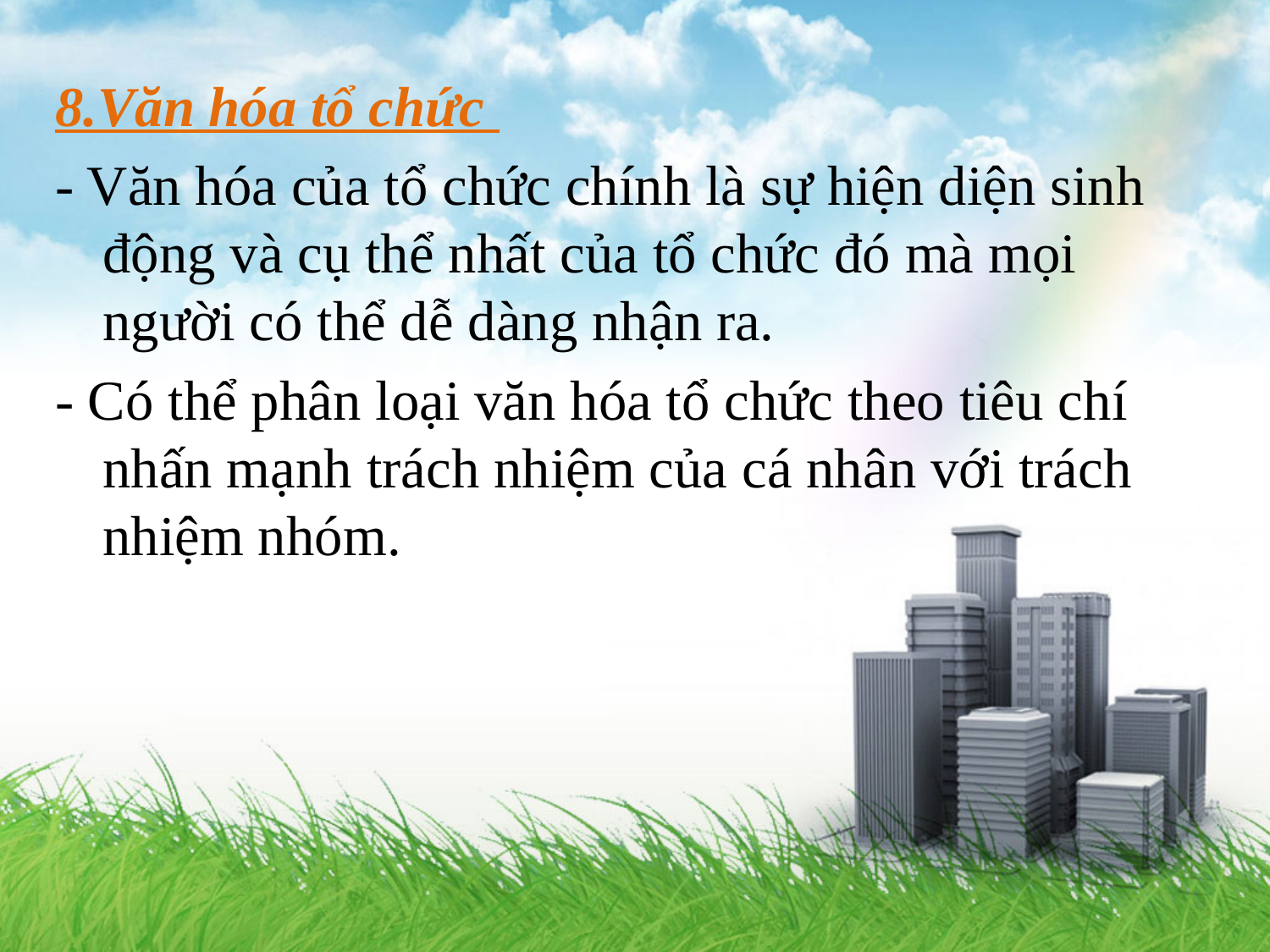

8.Văn hóa tổ chức
- Văn hóa của tổ chức chính là sự hiện diện sinh động và cụ thể nhất của tổ chức đó mà mọi người có thể dễ dàng nhận ra.
- Có thể phân loại văn hóa tổ chức theo tiêu chí nhấn mạnh trách nhiệm của cá nhân với trách nhiệm nhóm.